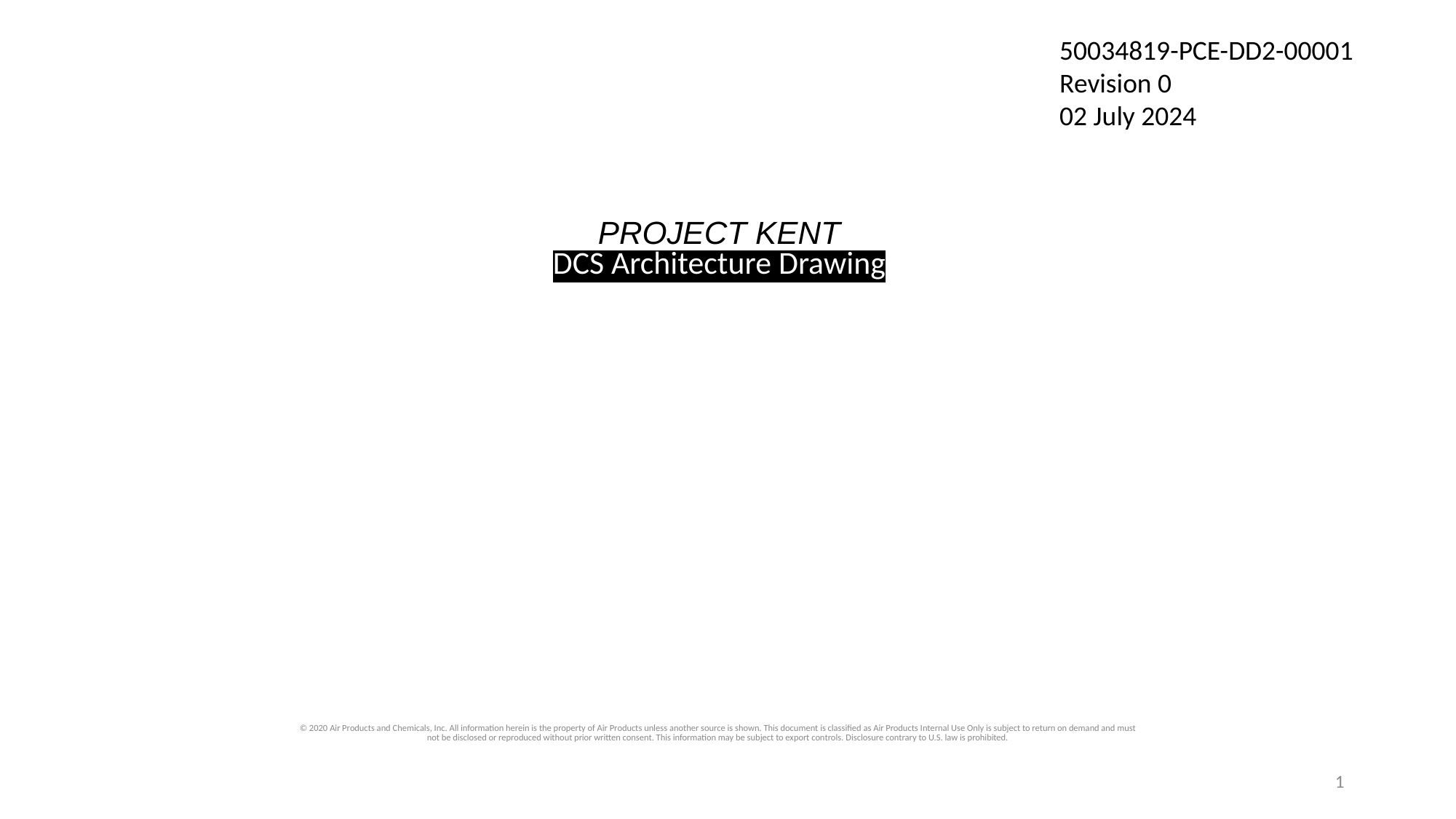

50034819-PCE-DD2-00001
Revision 0
02 July 2024
|  | PROJECT KENT DCS Architecture Drawing |  |
| --- | --- | --- |
#
| © 2020 Air Products and Chemicals, Inc. All information herein is the property of Air Products unless another source is shown. This document is classified as Air Products Internal Use Only is subject to return on demand and must not be disclosed or reproduced without prior written consent. This information may be subject to export controls. Disclosure contrary to U.S. law is prohibited. |
| --- |
1